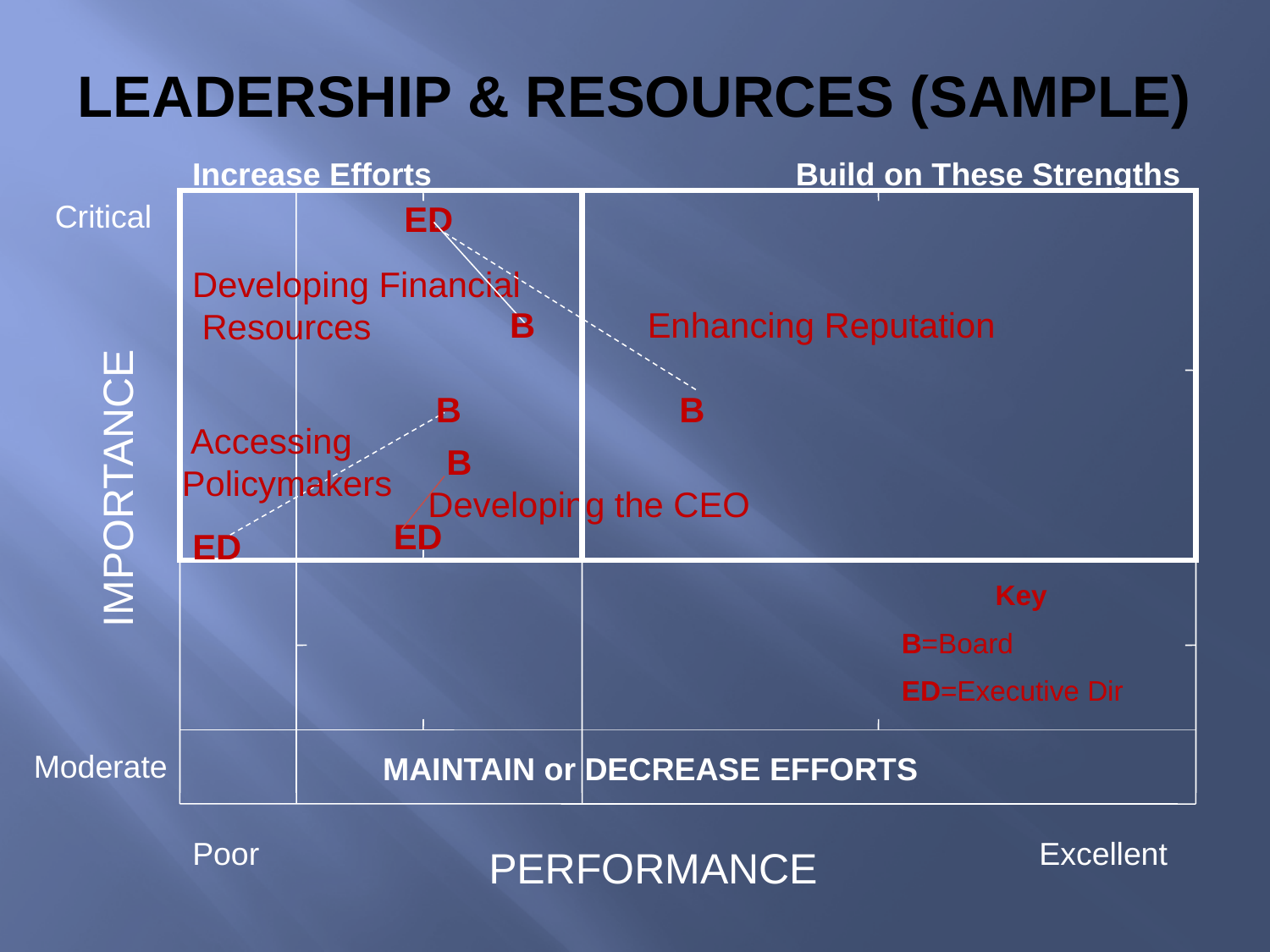

# Leadership & Resources (SAMPLE)
Increase Efforts
Build on These Strengths
Critical

ED

Developing Financial
 Resources
B
Enhancing Reputation

B
B
 Accessing Policymakers

B
IMPORTANCE

 Developing the CEO
ED
ED

Key
B=Board
ED=Executive Dir

Moderate
MAINTAIN or DECREASE EFFORTS

Poor
Excellent
PERFORMANCE